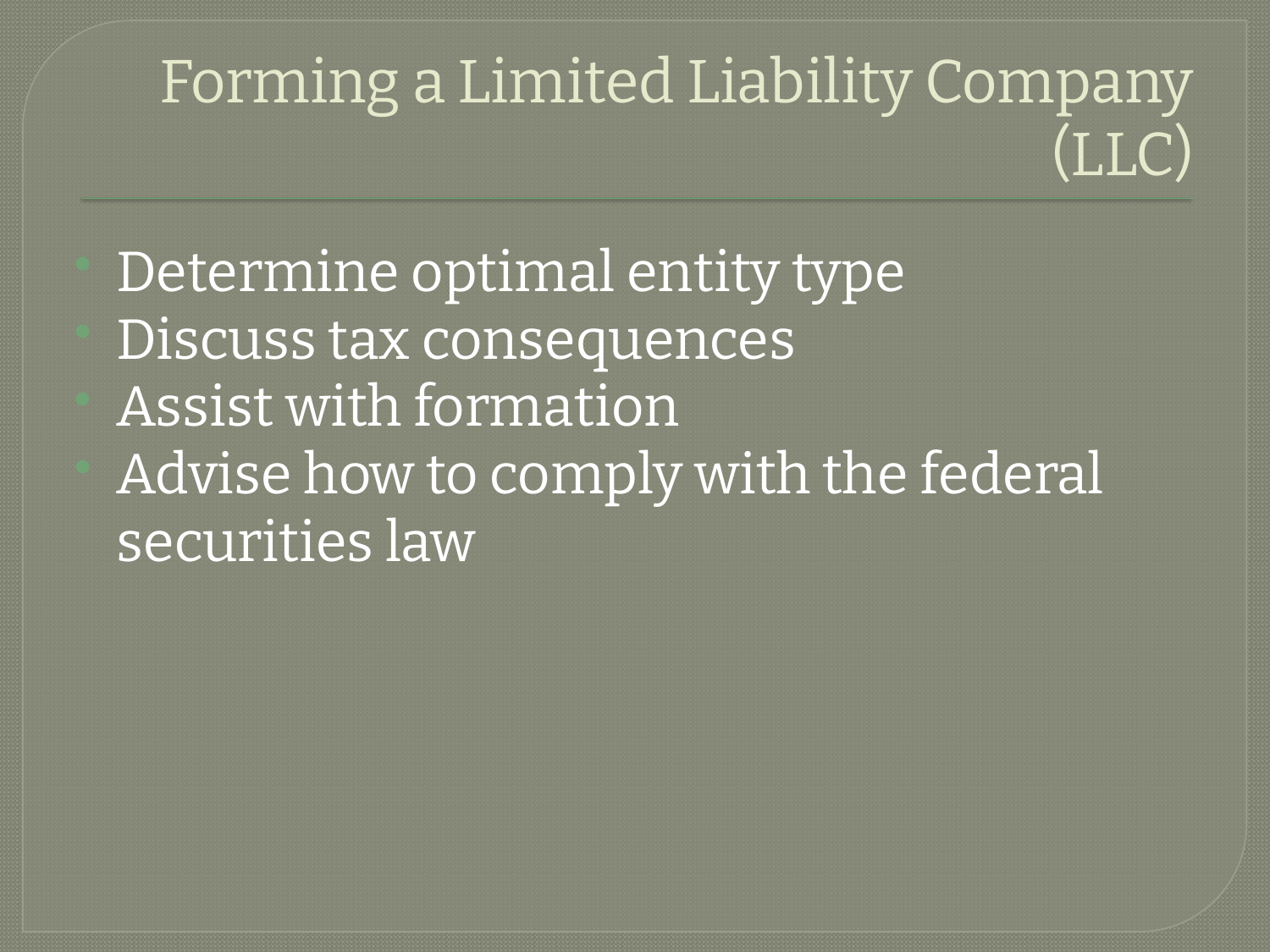

# Forming a Limited Liability Company (LLC)
Determine optimal entity type
Discuss tax consequences
Assist with formation
Advise how to comply with the federal securities law